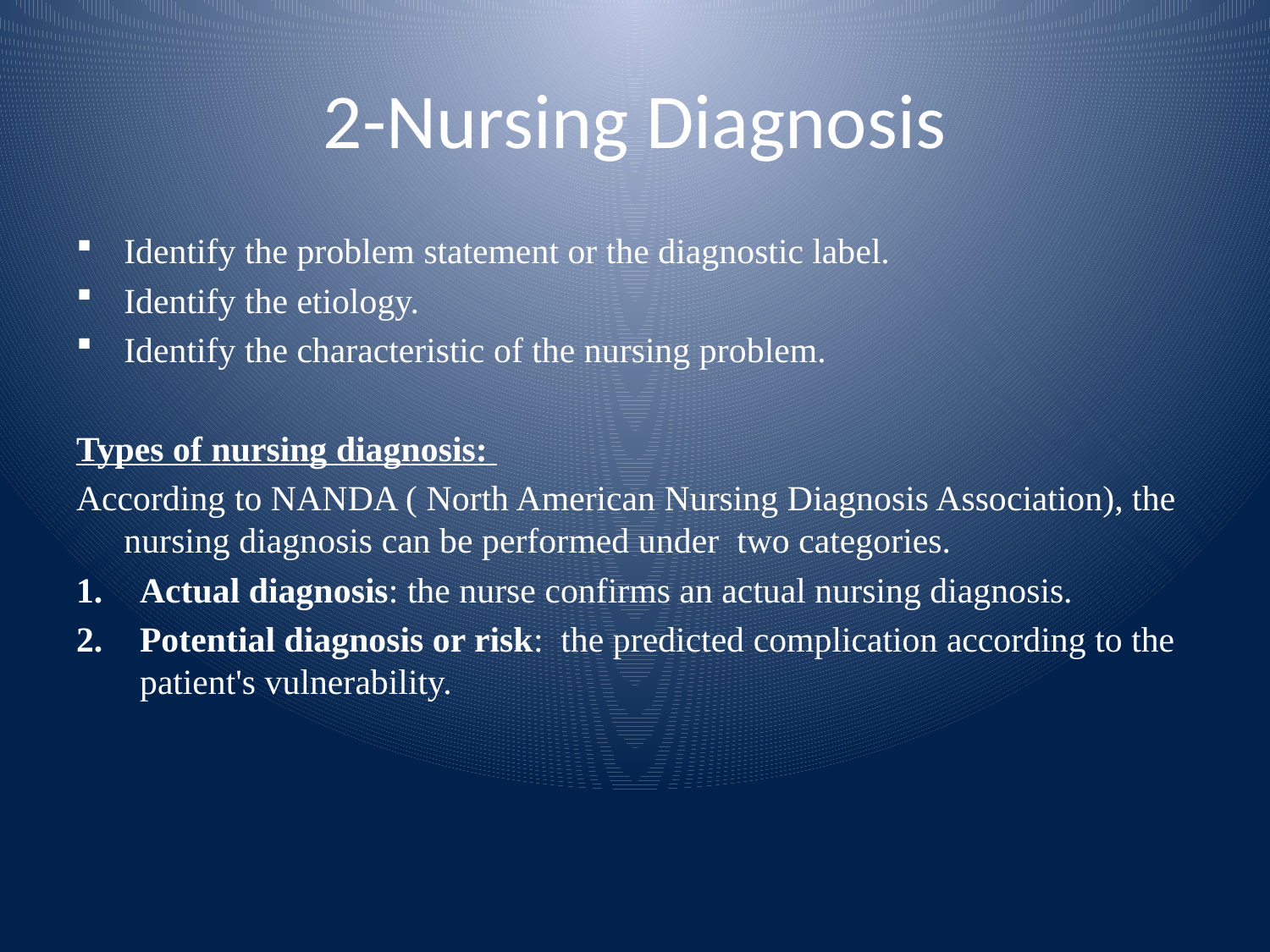

# 2-Nursing Diagnosis
Identify the problem statement or the diagnostic label.
Identify the etiology.
Identify the characteristic of the nursing problem.

Types of nursing diagnosis:
According to NANDA ( North American Nursing Diagnosis Association), the nursing diagnosis can be performed under  two categories.
Actual diagnosis: the nurse confirms an actual nursing diagnosis.
Potential diagnosis or risk:  the predicted complication according to the patient's vulnerability.